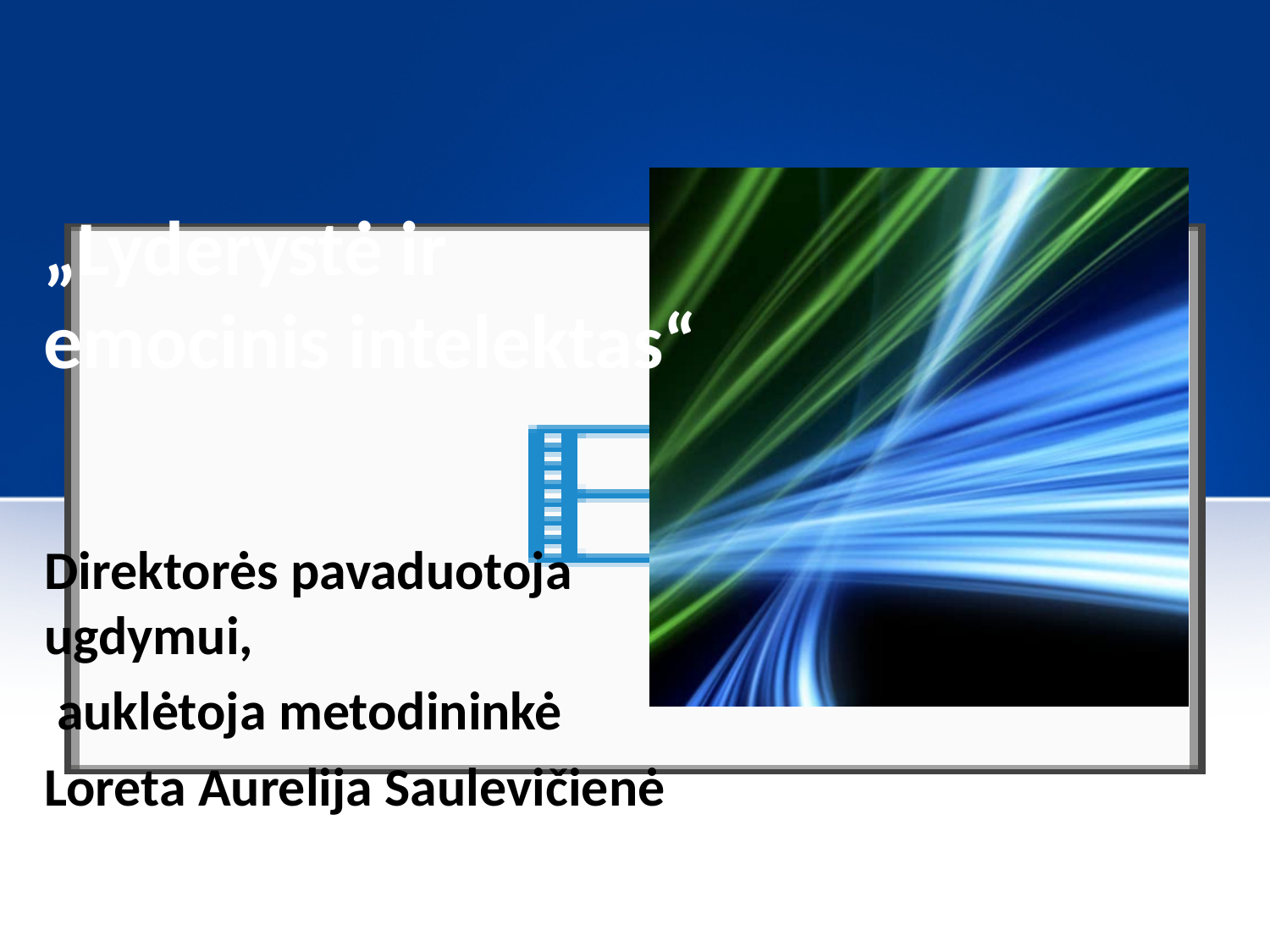

# „Lyderystė ir emocinis intelektas“
Direktorės pavaduotoja ugdymui,
 auklėtoja metodininkė
Loreta Aurelija Saulevičienė